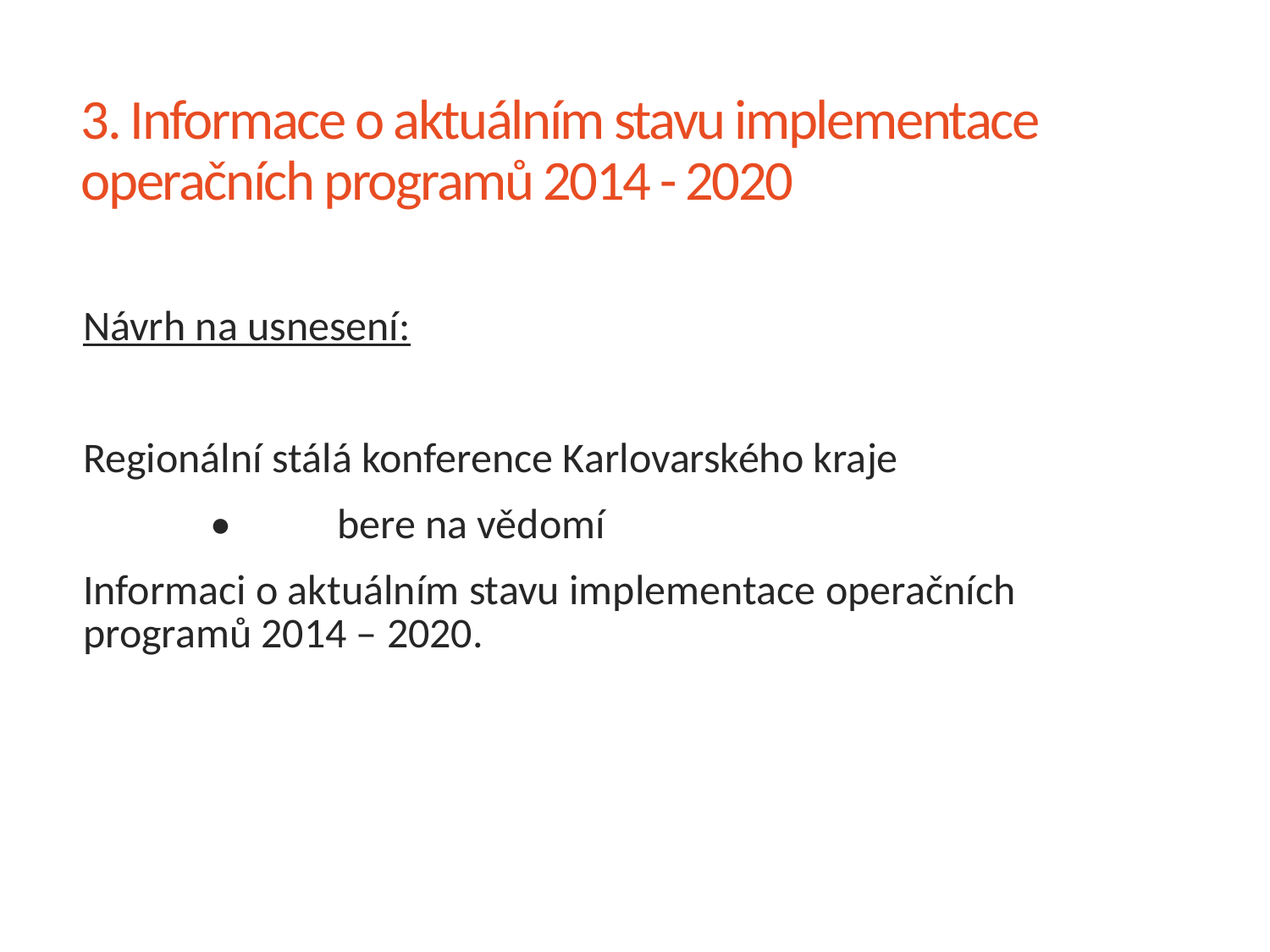

# 3. Informace o aktuálním stavu implementace operačních programů 2014 - 2020
Návrh na usnesení:

Regionální stálá konference Karlovarského kraje
	•	bere na vědomí
Informaci o aktuálním stavu implementace operačních programů 2014 – 2020.